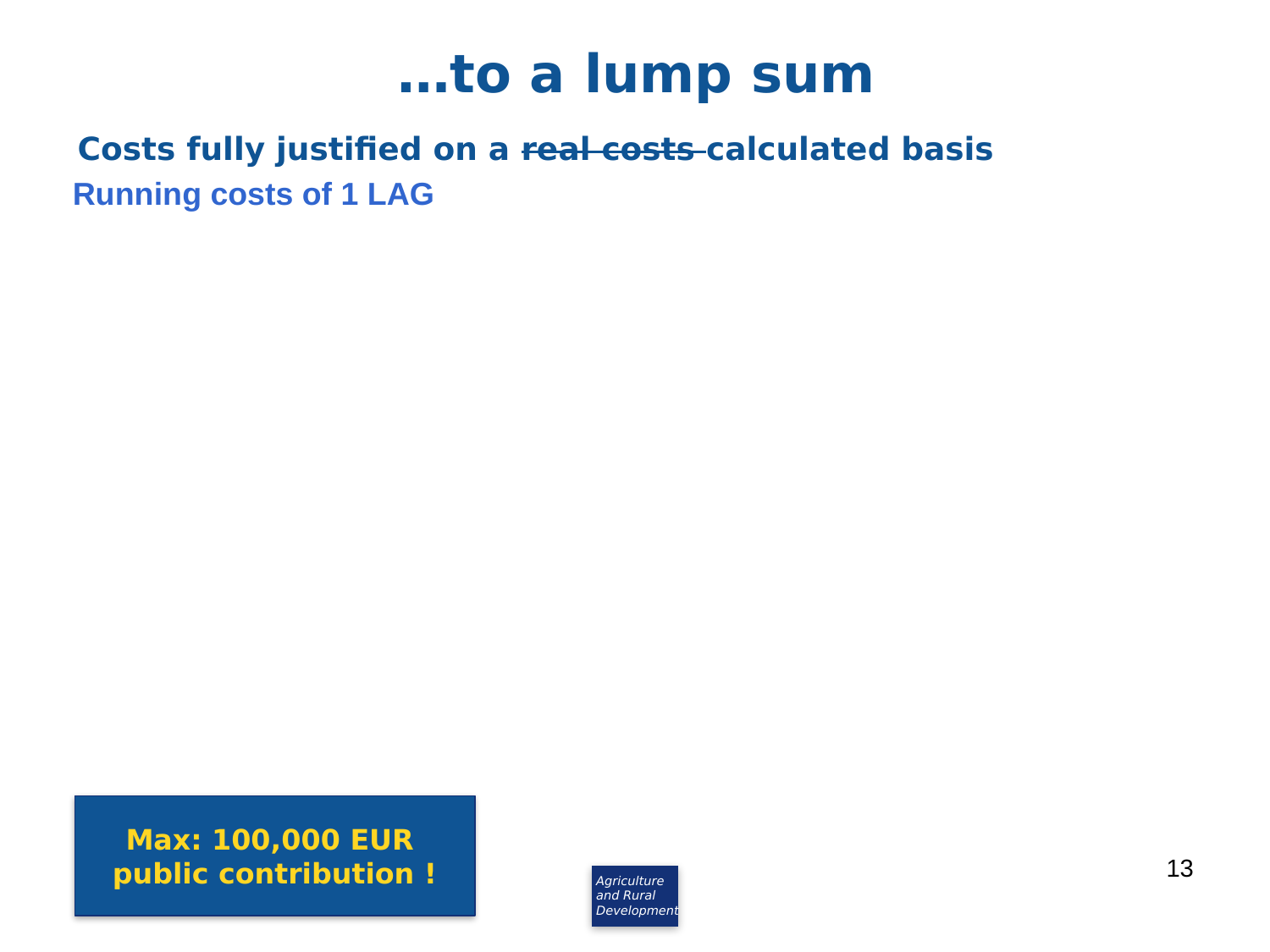

# …to a lump sum
Costs fully justified on a real costs calculated basis
Running costs of 1 LAG
Lump sum
Max: 100,000 EUR
public contribution !
13